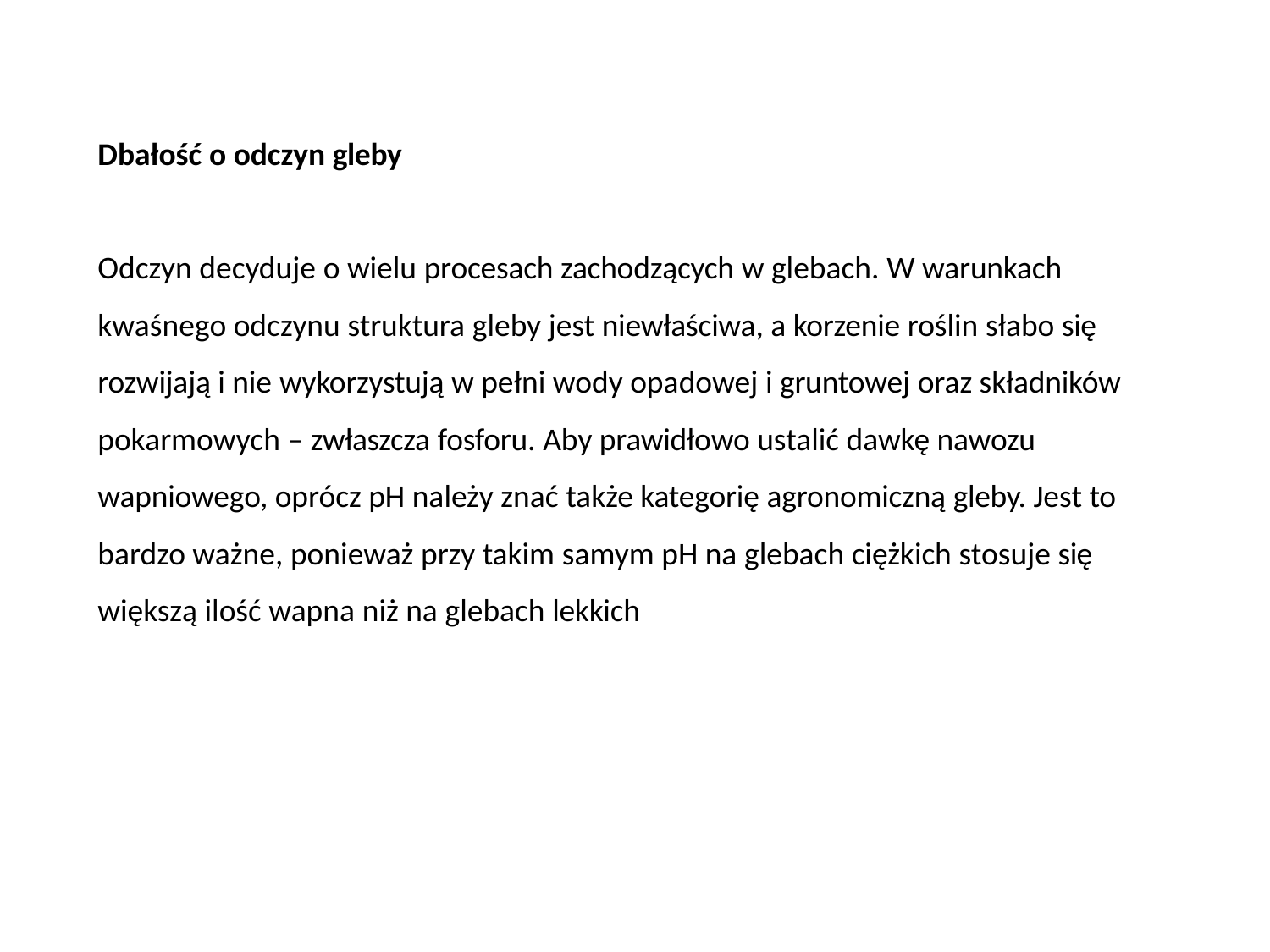

Dbałość o odczyn gleby

Odczyn decyduje o wielu procesach zachodzących w glebach. W warunkach
kwaśnego odczynu struktura gleby jest niewłaściwa, a korzenie roślin słabo się rozwijają i nie wykorzystują w pełni wody opadowej i gruntowej oraz składników pokarmowych – zwłaszcza fosforu. Aby prawidłowo ustalić dawkę nawozu wapniowego, oprócz pH należy znać także kategorię agronomiczną gleby. Jest to bardzo ważne, ponieważ przy takim samym pH na glebach ciężkich stosuje się
większą ilość wapna niż na glebach lekkich